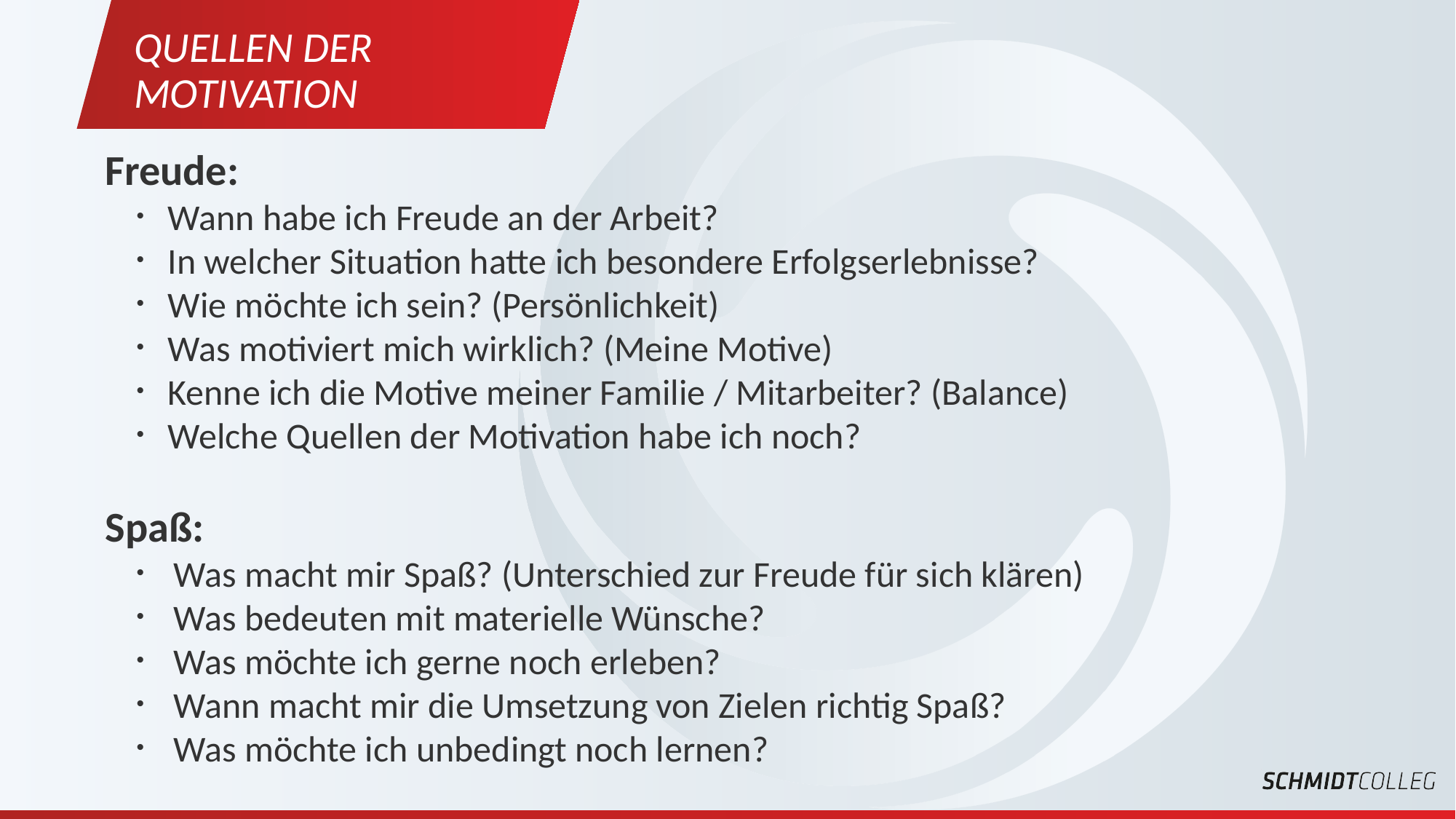

Quellen der Motivation

Freude:
Wann habe ich Freude an der Arbeit?
In welcher Situation hatte ich besondere Erfolgserlebnisse?
Wie möchte ich sein? (Persönlichkeit)
Was motiviert mich wirklich? (Meine Motive)
Kenne ich die Motive meiner Familie / Mitarbeiter? (Balance)
Welche Quellen der Motivation habe ich noch?

Spaß:
Was macht mir Spaß? (Unterschied zur Freude für sich klären)
Was bedeuten mit materielle Wünsche?
Was möchte ich gerne noch erleben?
Wann macht mir die Umsetzung von Zielen richtig Spaß?
Was möchte ich unbedingt noch lernen?